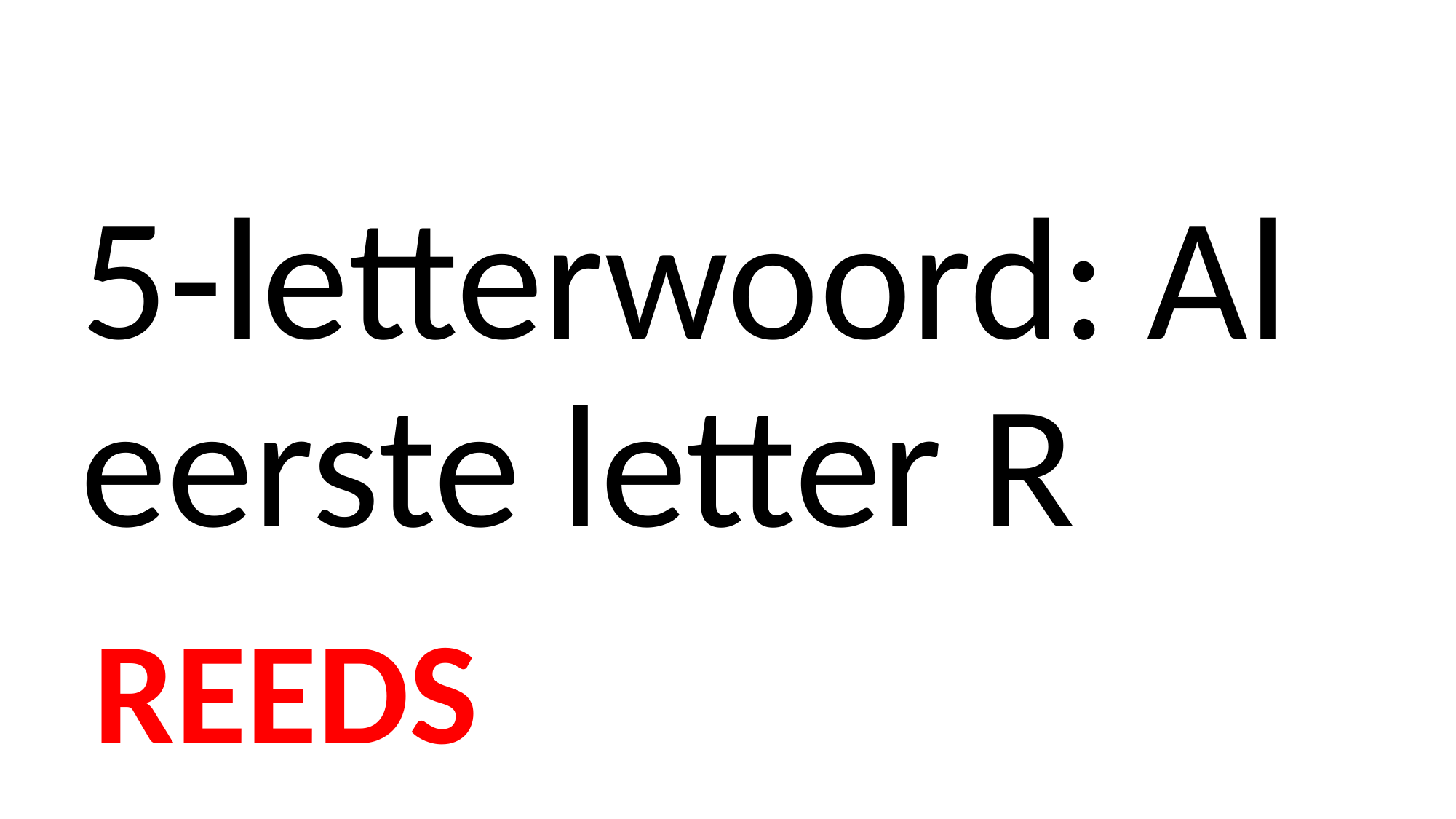

# 5-letterwoord: Al eerste letter R
REEDS